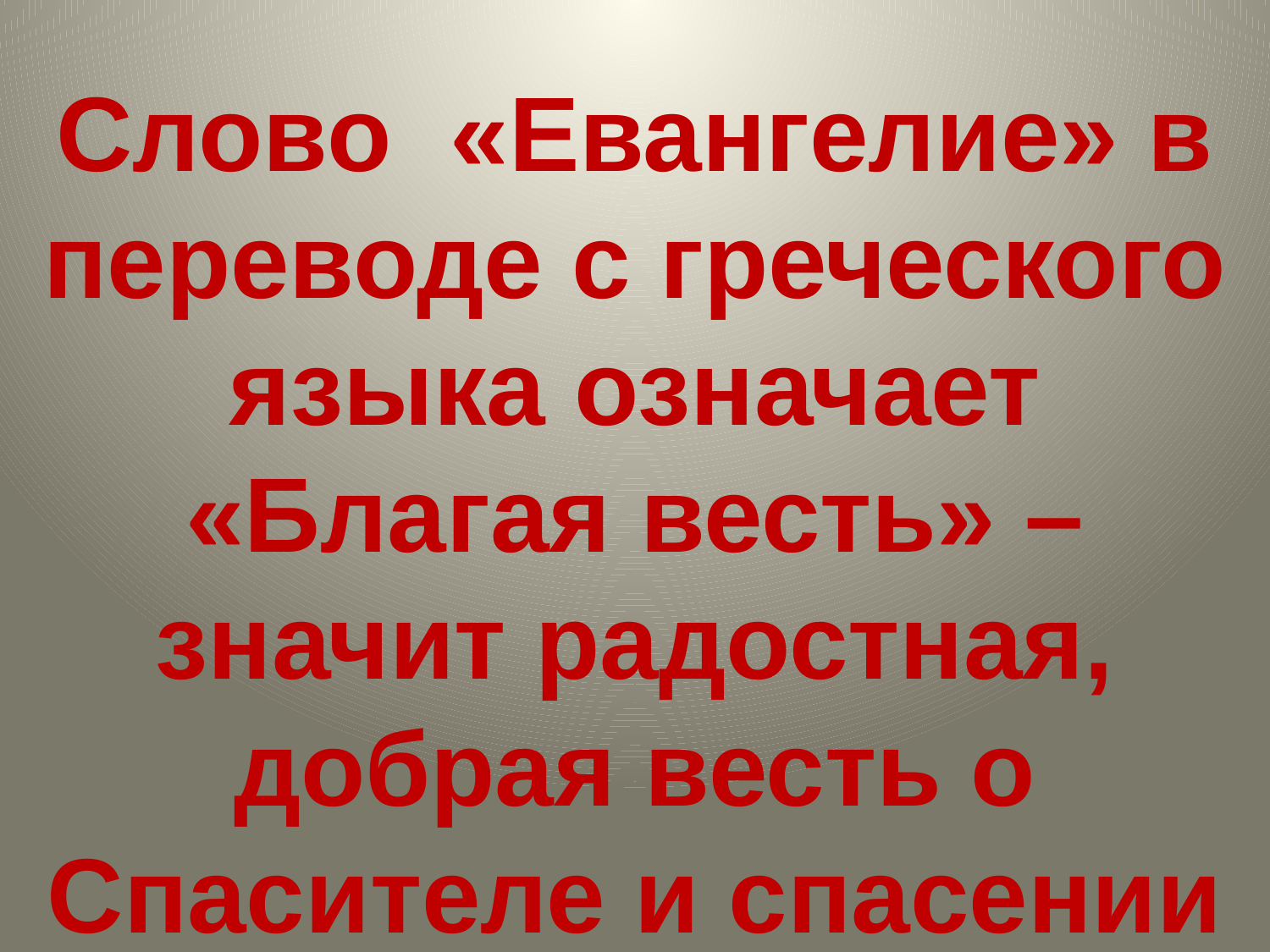

#
Слово  «Евангелие» в переводе с греческого языка означает «Благая весть» – значит радостная, добрая весть о Спасителе и спасении человечества.